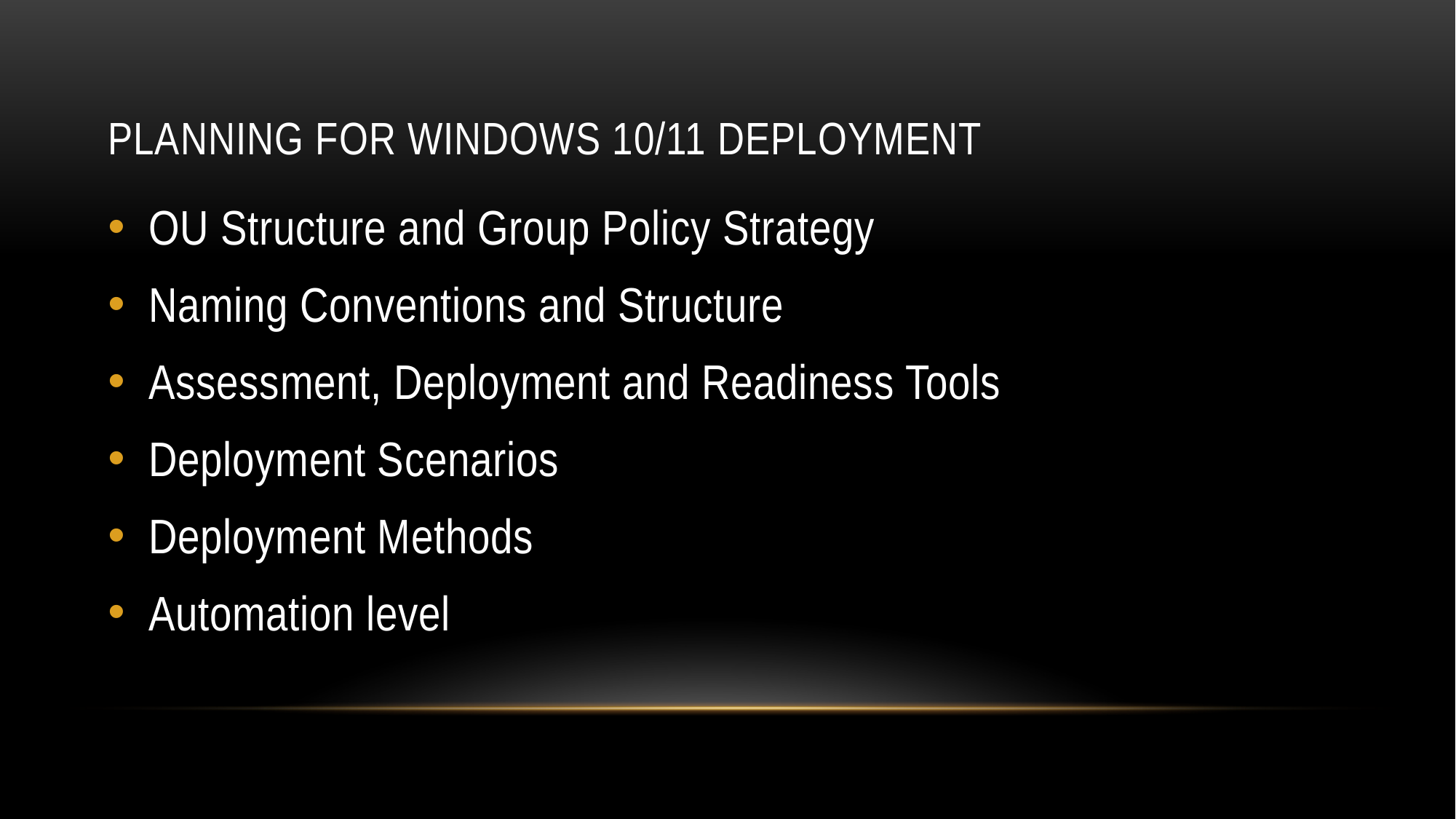

# Planning for Windows 10/11 Deployment
OU Structure and Group Policy Strategy
Naming Conventions and Structure
Assessment, Deployment and Readiness Tools
Deployment Scenarios
Deployment Methods
Automation level